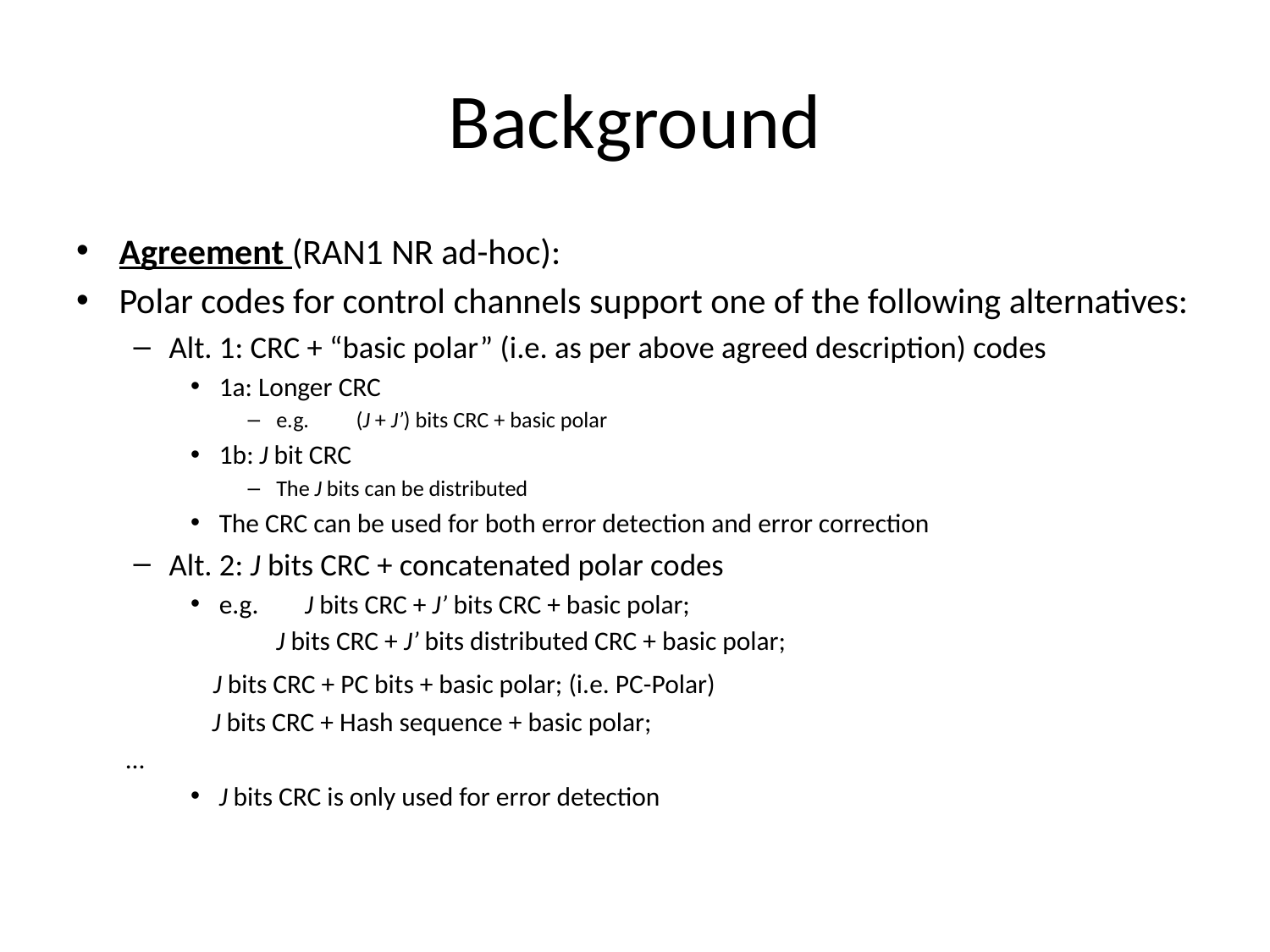

# Background
Agreement (RAN1 NR ad-hoc):
Polar codes for control channels support one of the following alternatives:
Alt. 1: CRC + “basic polar” (i.e. as per above agreed description) codes
1a: Longer CRC
e.g.	(J + J’) bits CRC + basic polar
1b: J bit CRC
The J bits can be distributed
The CRC can be used for both error detection and error correction
Alt. 2: J bits CRC + concatenated polar codes
e.g.	 J bits CRC + J’ bits CRC + basic polar;
            	 J bits CRC + J’ bits distributed CRC + basic polar;
           	 J bits CRC + PC bits + basic polar; (i.e. PC-Polar)
           	 J bits CRC + Hash sequence + basic polar;
		…
J bits CRC is only used for error detection